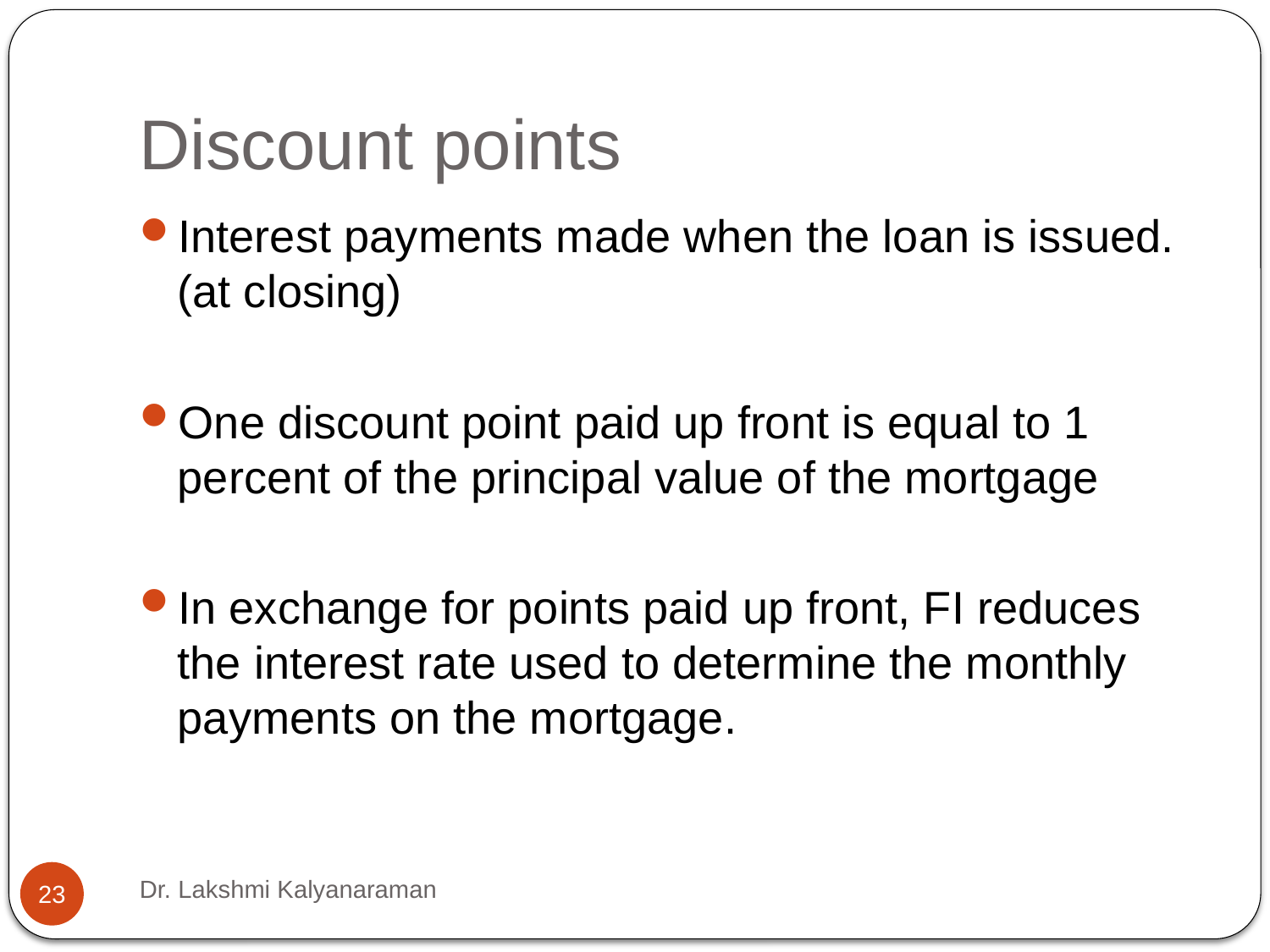

# Discount points
Interest payments made when the loan is issued. (at closing)

One discount point paid up front is equal to 1 percent of the principal value of the mortgage

In exchange for points paid up front, FI reduces the interest rate used to determine the monthly payments on the mortgage.
Dr. Lakshmi Kalyanaraman
23